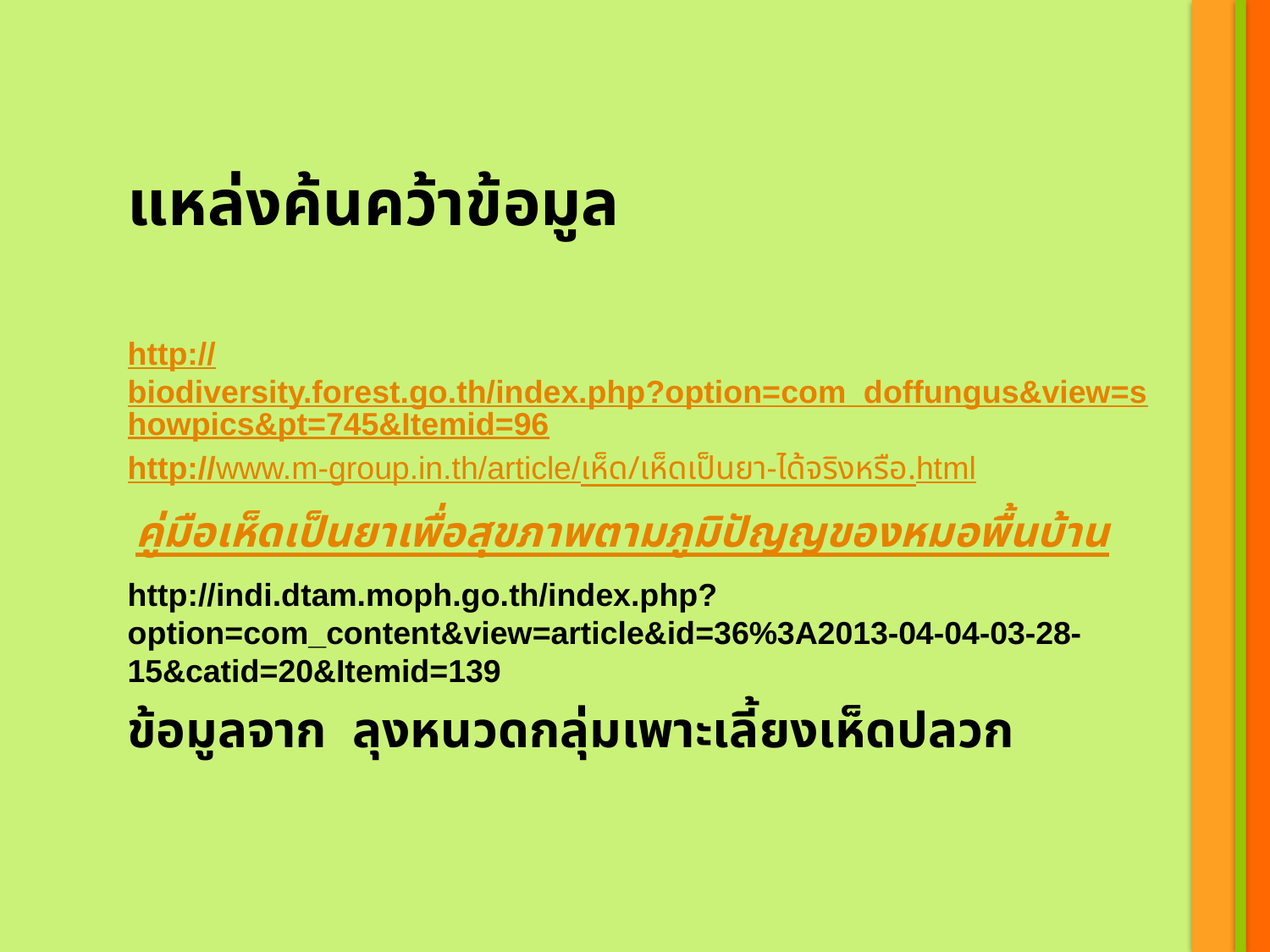

แหล่งค้นคว้าข้อมูล

http://biodiversity.forest.go.th/index.php?option=com_doffungus&view=showpics&pt=745&Itemid=96
http://www.m-group.in.th/article/เห็ด/เห็ดเป็นยา-ได้จริงหรือ.html
 คู่มือเห็ดเป็นยาเพื่อสุขภาพตามภูมิปัญญของหมอพื้นบ้าน
http://indi.dtam.moph.go.th/index.php?option=com_content&view=article&id=36%3A2013-04-04-03-28-15&catid=20&Itemid=139
ข้อมูลจาก  ลุงหนวดกลุ่มเพาะเลี้ยงเห็ดปลวก